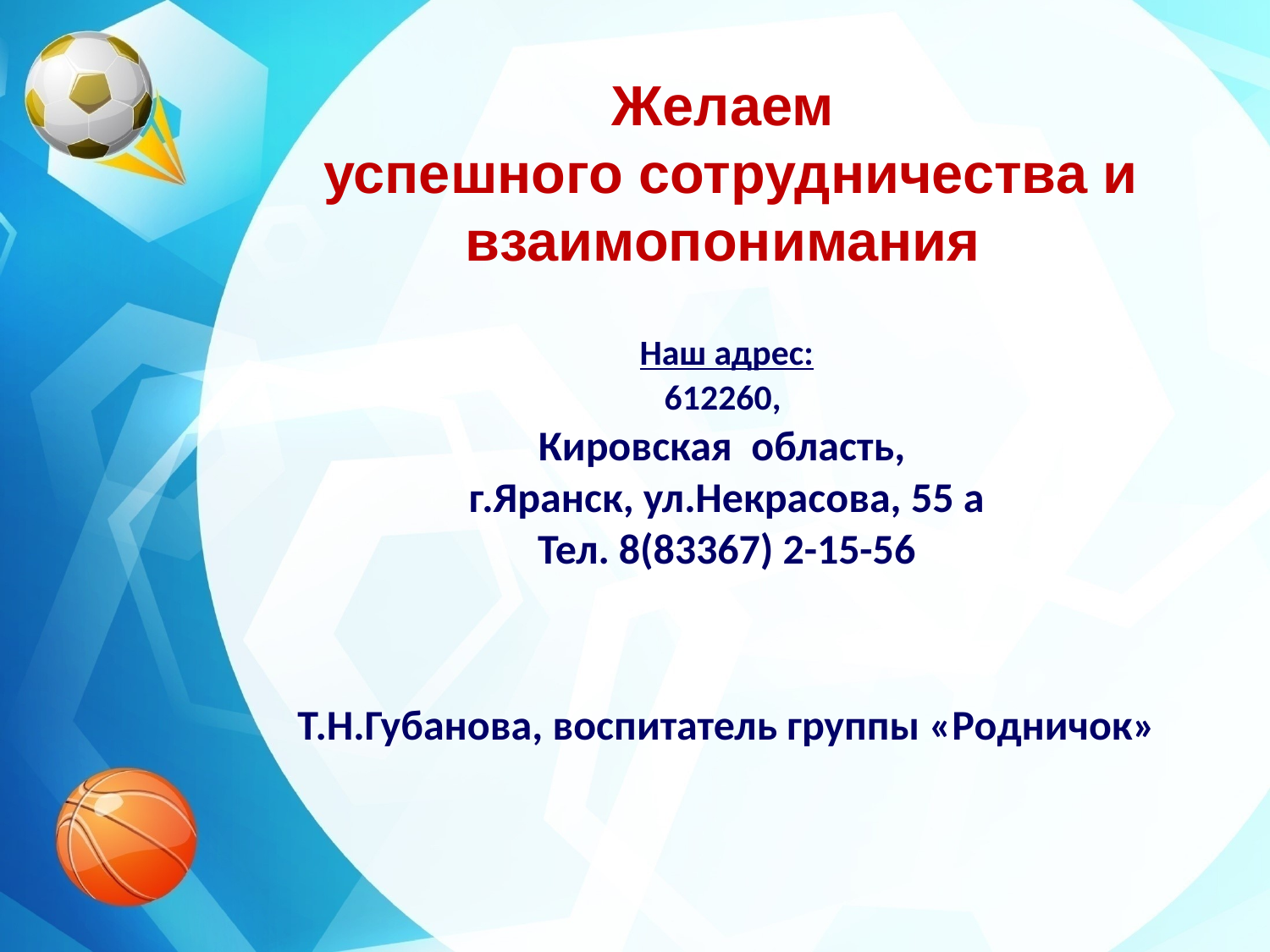

Желаем
 успешного сотрудничества и взаимопонимания

Наш адрес:
612260,
Кировская  область,
г.Яранск, ул.Некрасова, 55 а
Тел. 8(83367) 2-15-56

Т.Н.Губанова, воспитатель группы «Родничок»